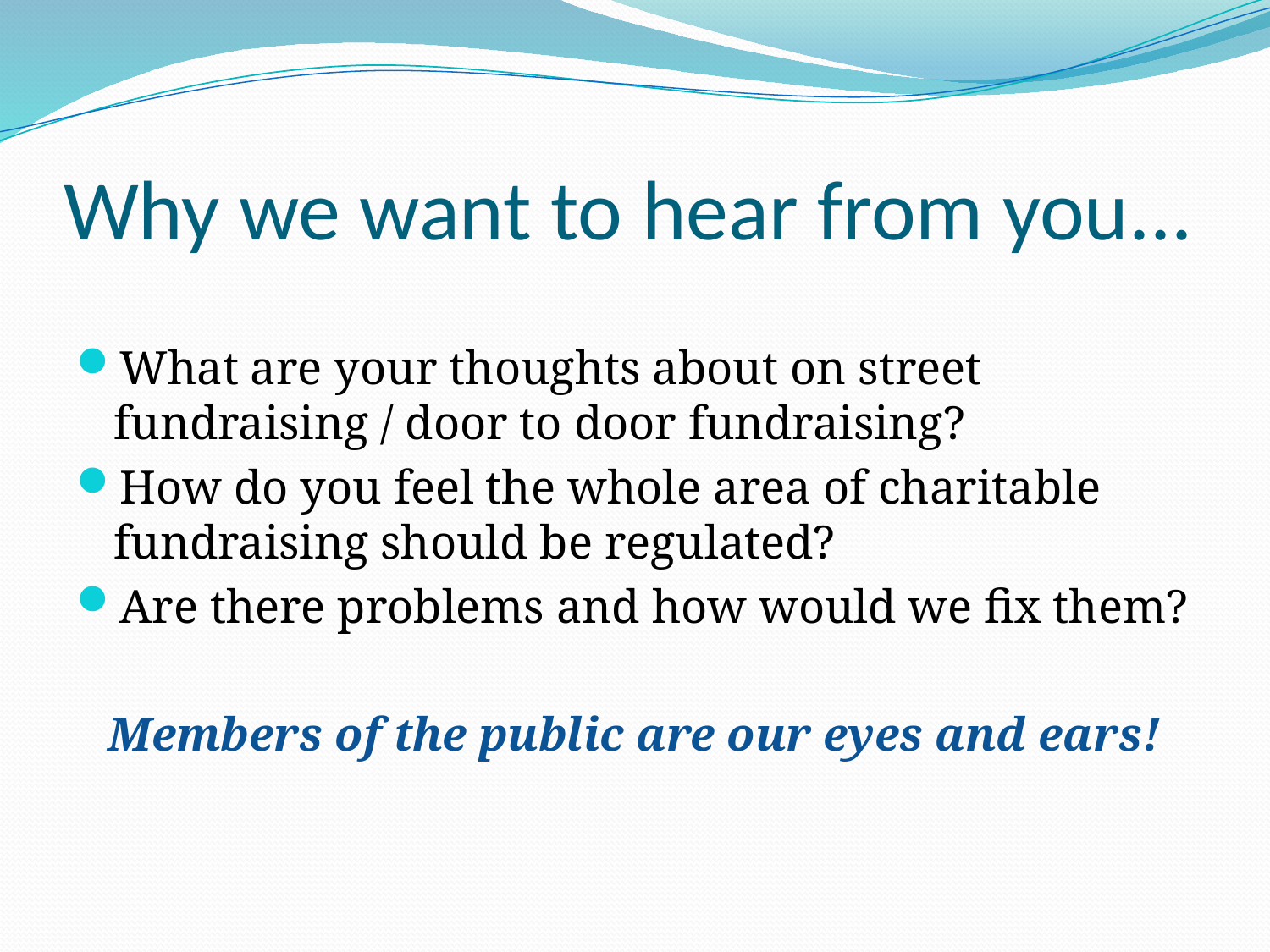

# Why we want to hear from you...

What are your thoughts about on street fundraising / door to door fundraising?
How do you feel the whole area of charitable fundraising should be regulated?
Are there problems and how would we fix them?

Members of the public are our eyes and ears!